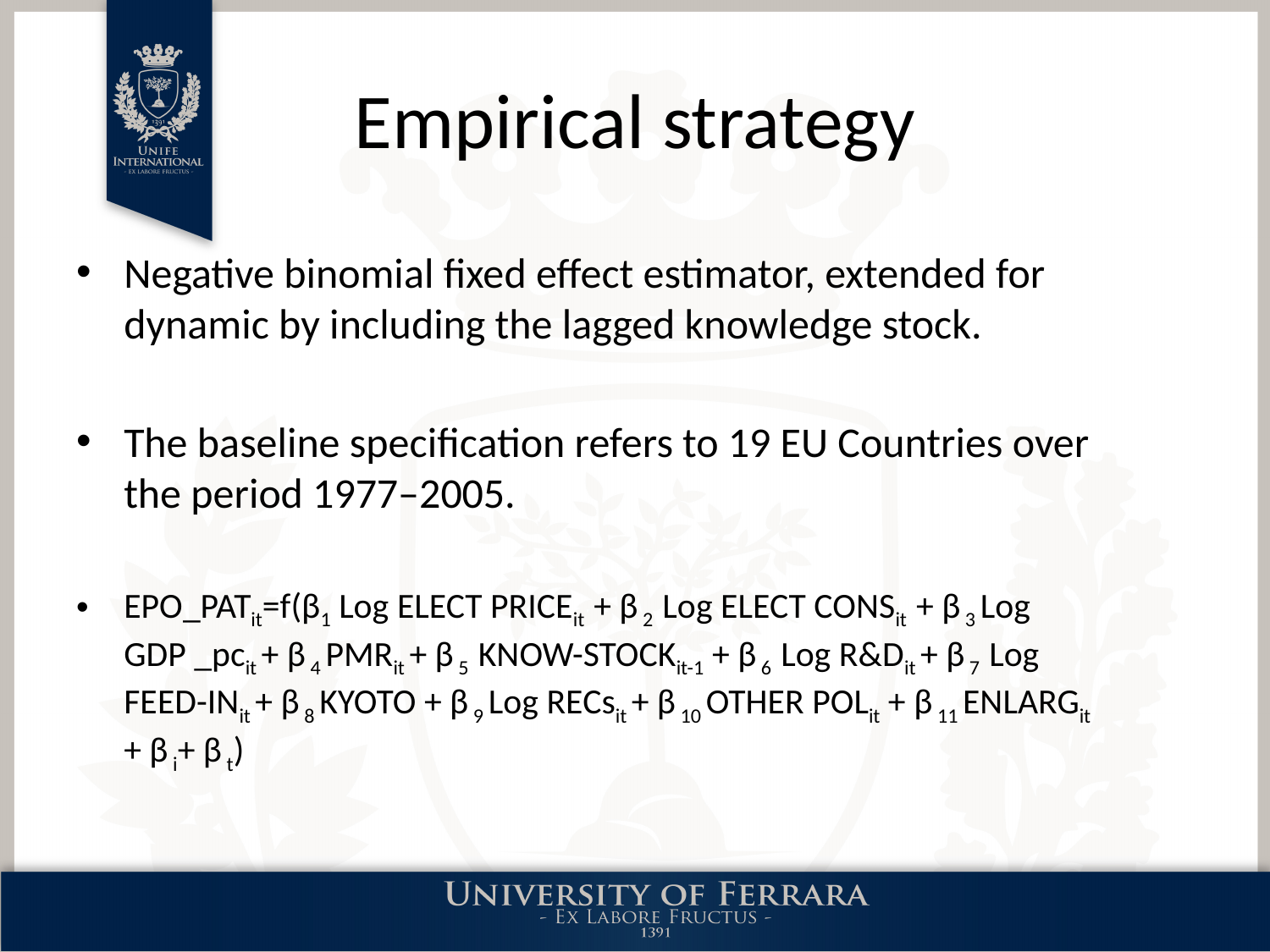

# Empirical strategy
Negative binomial fixed effect estimator, extended for dynamic by including the lagged knowledge stock.

The baseline specification refers to 19 EU Countries over the period 1977–2005.

EPO_PATit=f(β1 Log ELECT PRICEit  + β 2  Log ELECT CONSit  + β 3 Log GDP _pcit + β 4 PMRit + β 5  KNOW-STOCKit-1 + β 6  Log R&Dit + β 7  Log FEED-INit + β 8 KYOTO + β 9 Log RECsit + β 10 OTHER POLit + β 11 ENLARGit + β i+ β t)